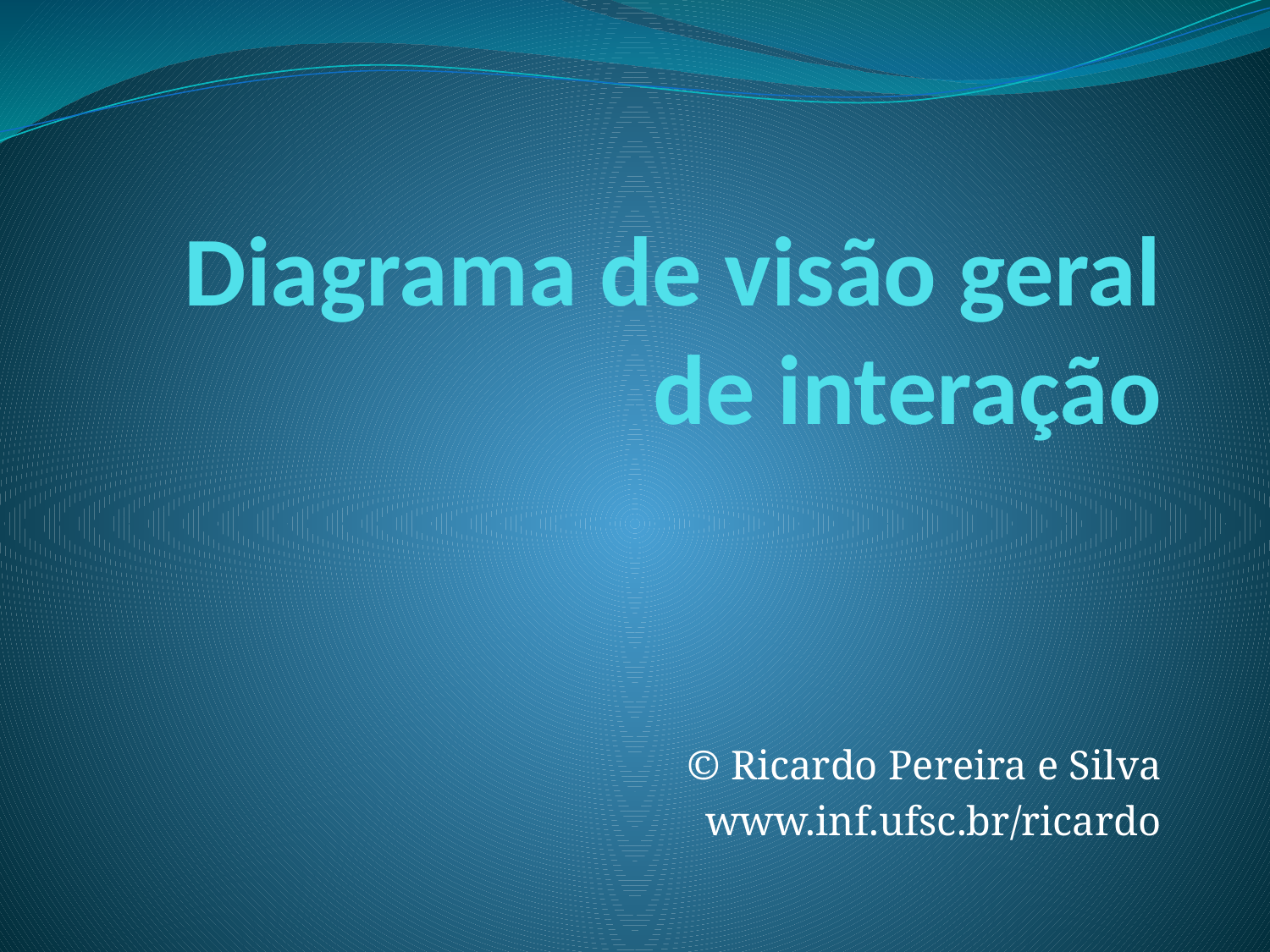

# Diagrama de visão geral de interação
© Ricardo Pereira e Silva
www.inf.ufsc.br/ricardo